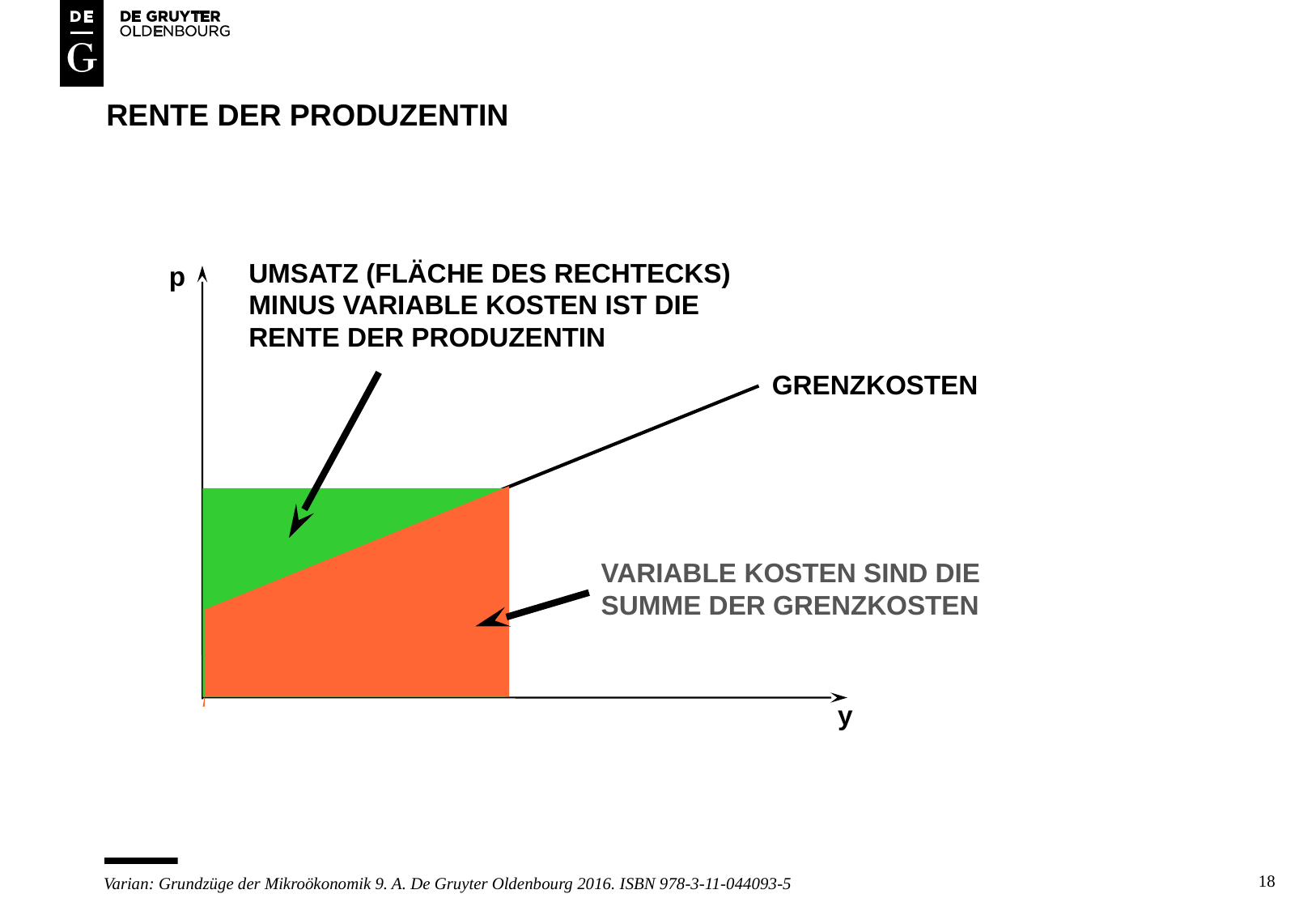

# Rente der produzentin

UMSATZ (FLÄCHE DES RECHTECKS)
MINUS VARIABLE KOSTEN IST DIE
RENTE DER PRODUZENTIN
p

GRENZKOSTEN

VARIABLE KOSTEN SIND DIE
SUMME DER GRENZKOSTEN

y

18
Varian: Grundzüge der Mikroökonomik 9. A. De Gruyter Oldenbourg 2016. ISBN 978-3-11-044093-5